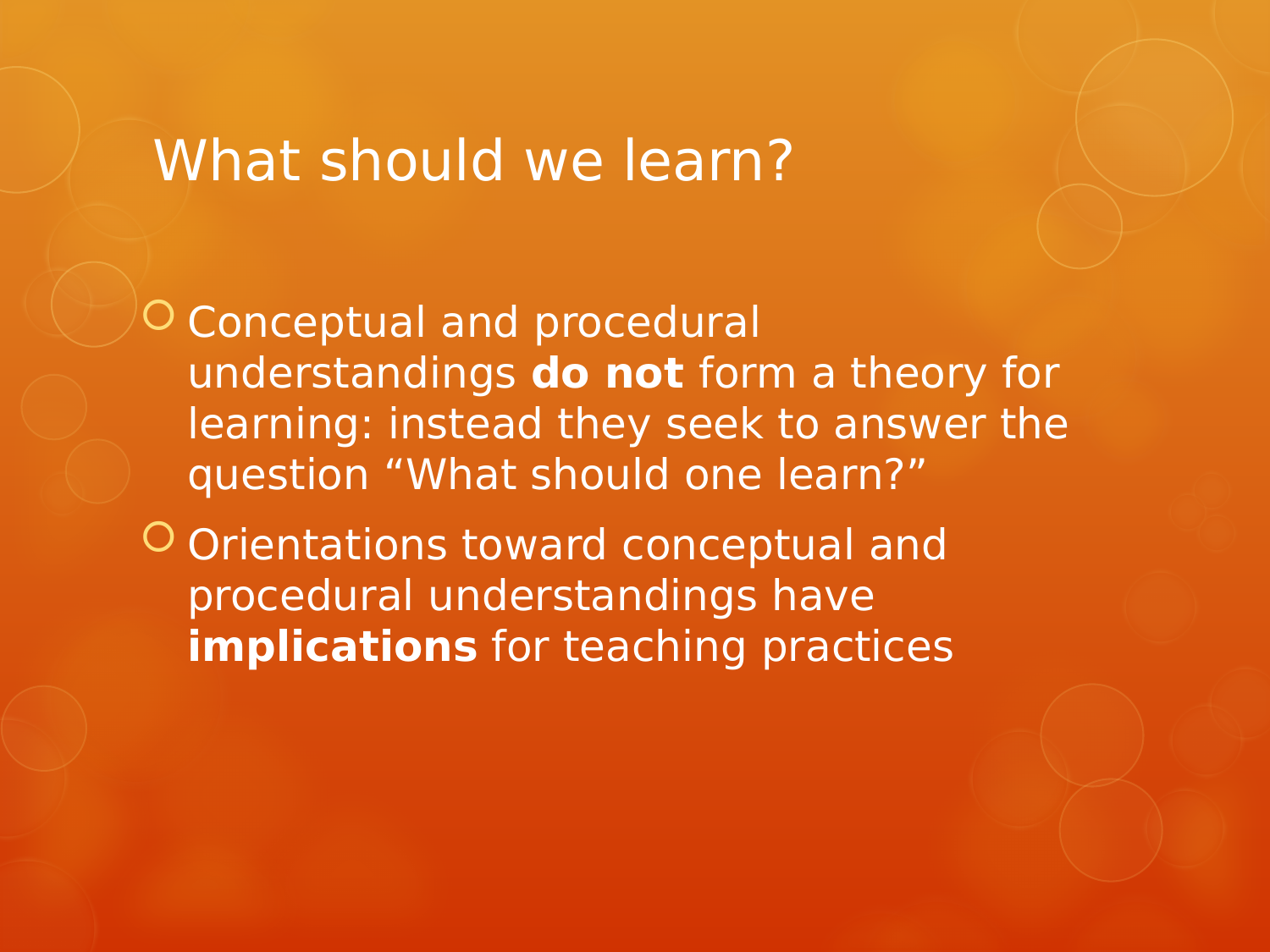

# What should we learn?
Conceptual and procedural understandings do not form a theory for learning: instead they seek to answer the question “What should one learn?”
Orientations toward conceptual and procedural understandings have implications for teaching practices